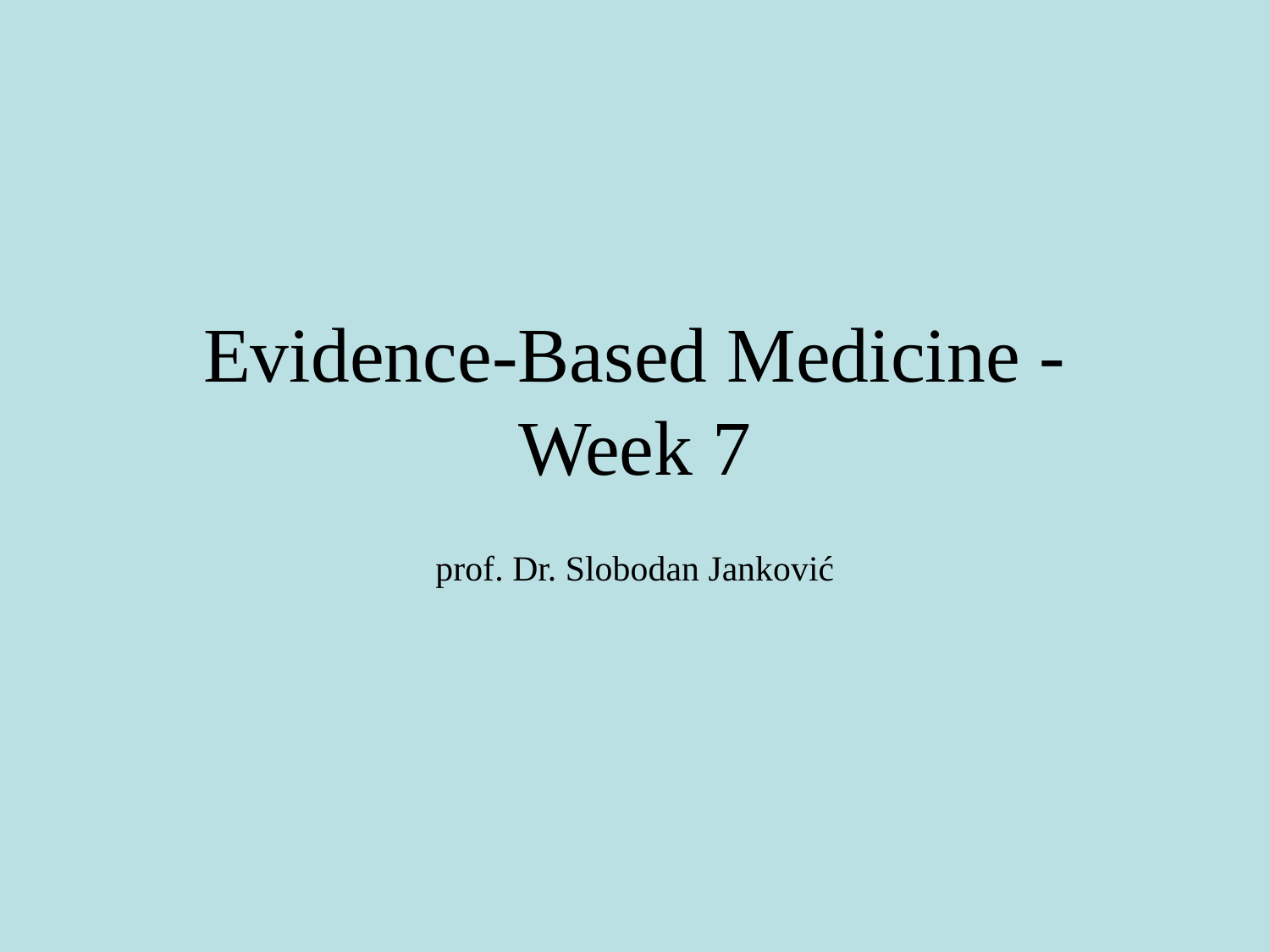

# Evidence-Based Medicine - Week 7
prof. Dr. Slobodan Janković